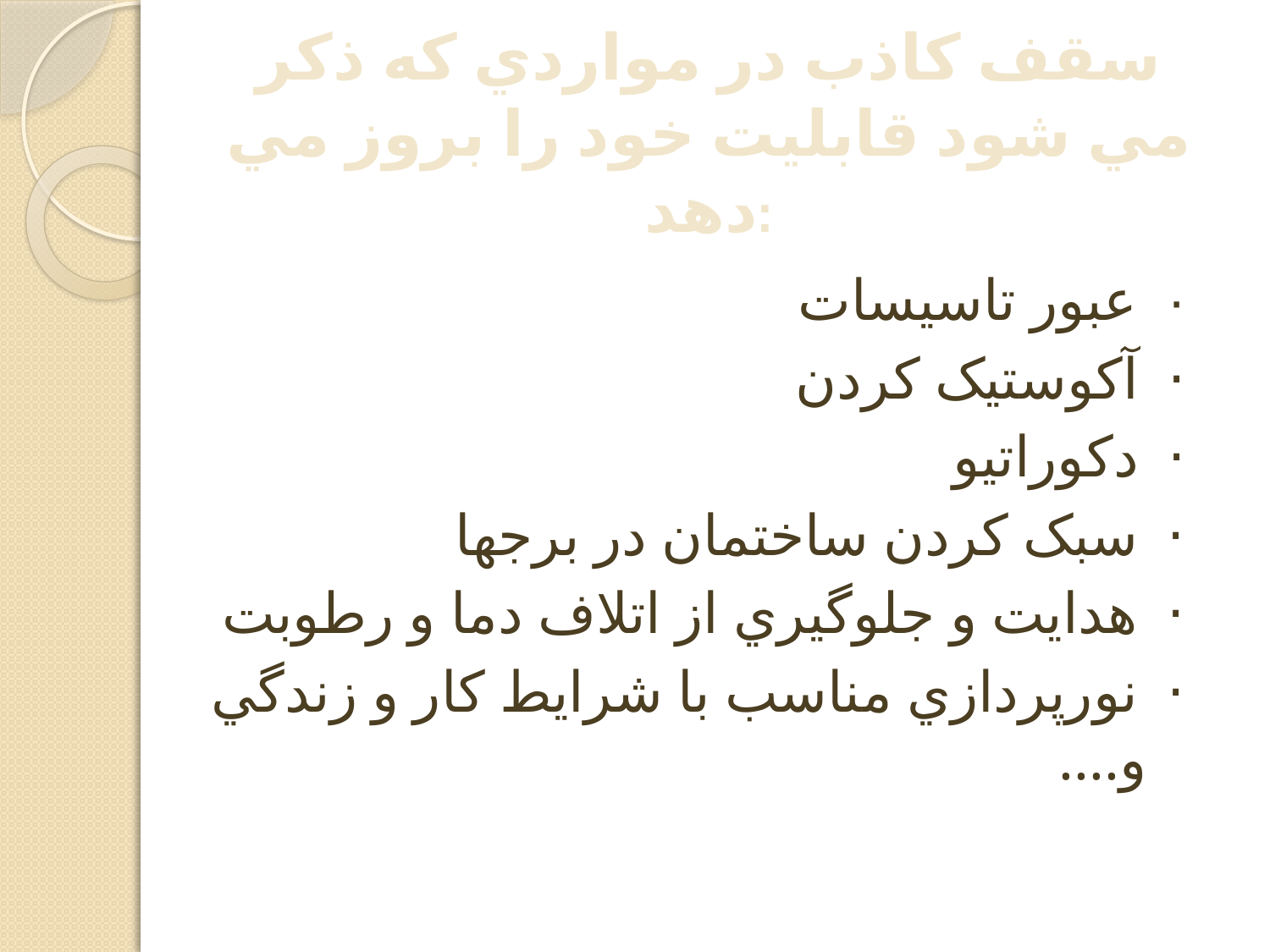

# سقف کاذب در مواردي که ذکر مي شود قابليت خود را بروز مي دهد:
·  عبور تاسيسات
·  آکوستيک کردن
·  دکوراتيو
·  سبک کردن ساختمان در برجها
·  هدايت و جلوگيري از اتلاف دما و رطوبت
·  نورپردازي مناسب با شرايط کار و زندگي و....